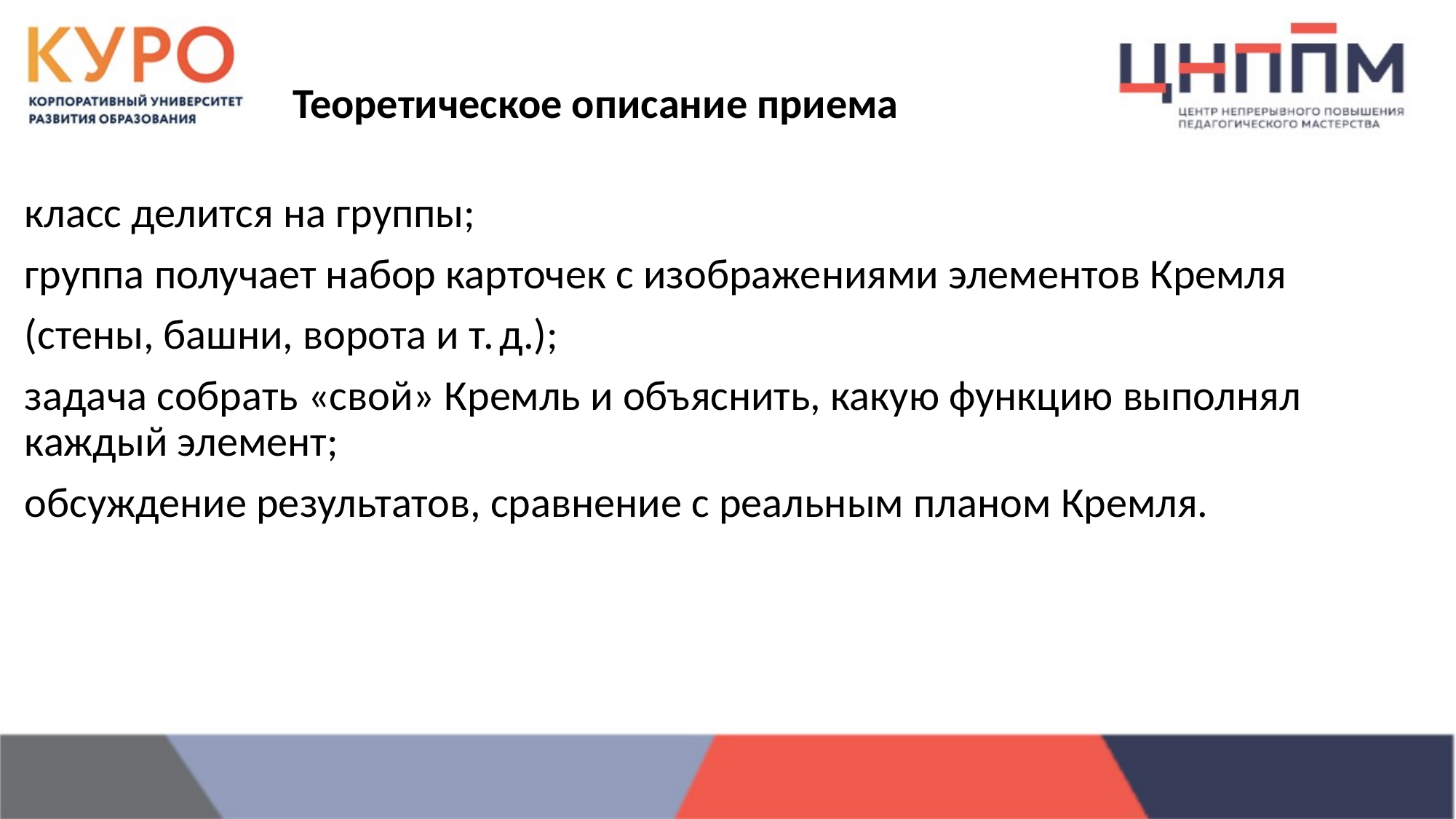

# Теоретическое описание приема
класс делится на группы;
группа получает набор карточек с изображениями элементов Кремля
(стены, башни, ворота и т. д.);
задача собрать «свой» Кремль и объяснить, какую функцию выполнял каждый элемент;
обсуждение результатов, сравнение с реальным планом Кремля.